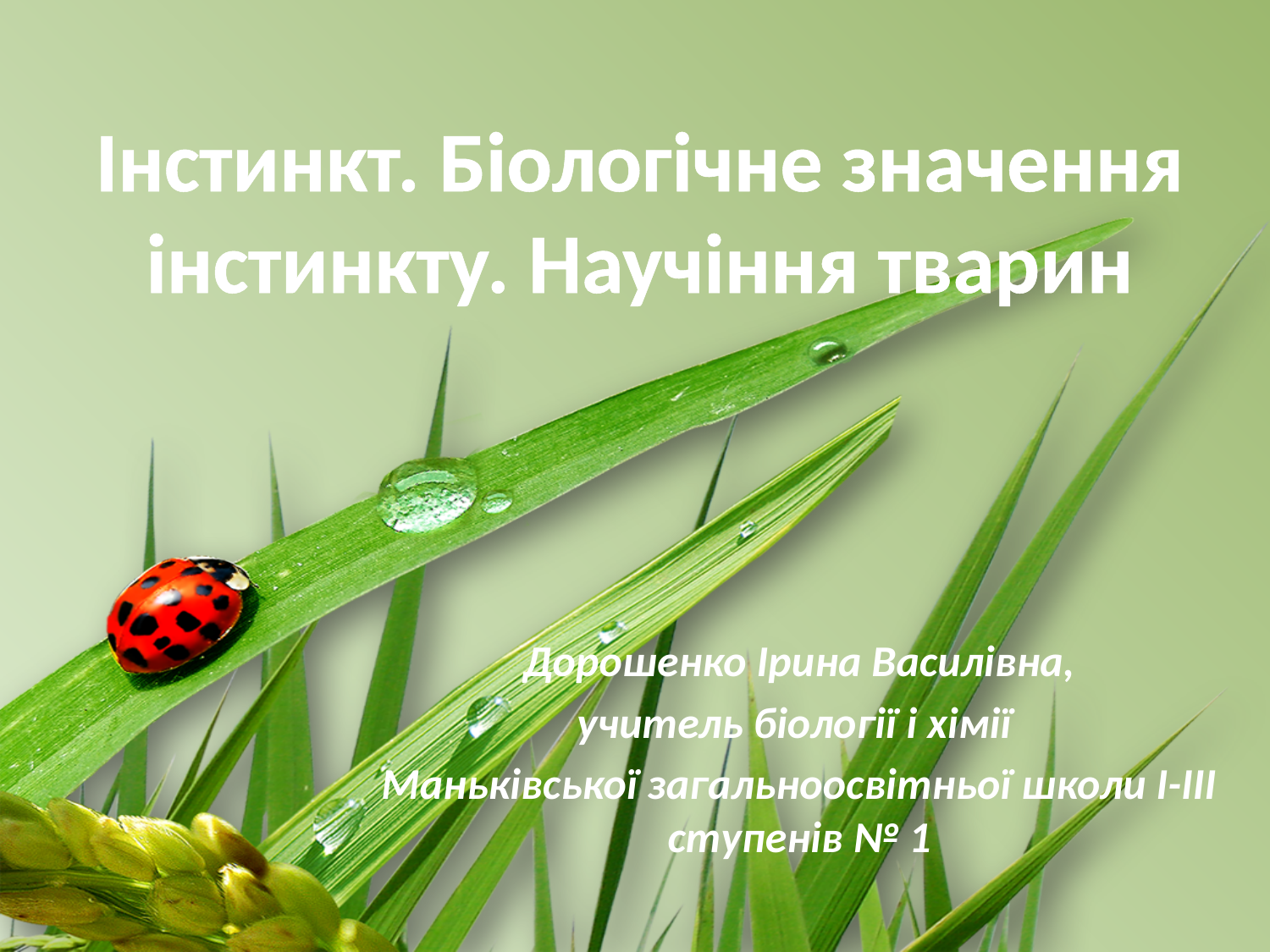

# Інстинкт. Біологічне значення інстинкту. Научіння тварин
Дорошенко Ірина Василівна,
учитель біології і хімії
Маньківської загальноосвітньої школи І-ІІІ ступенів № 1